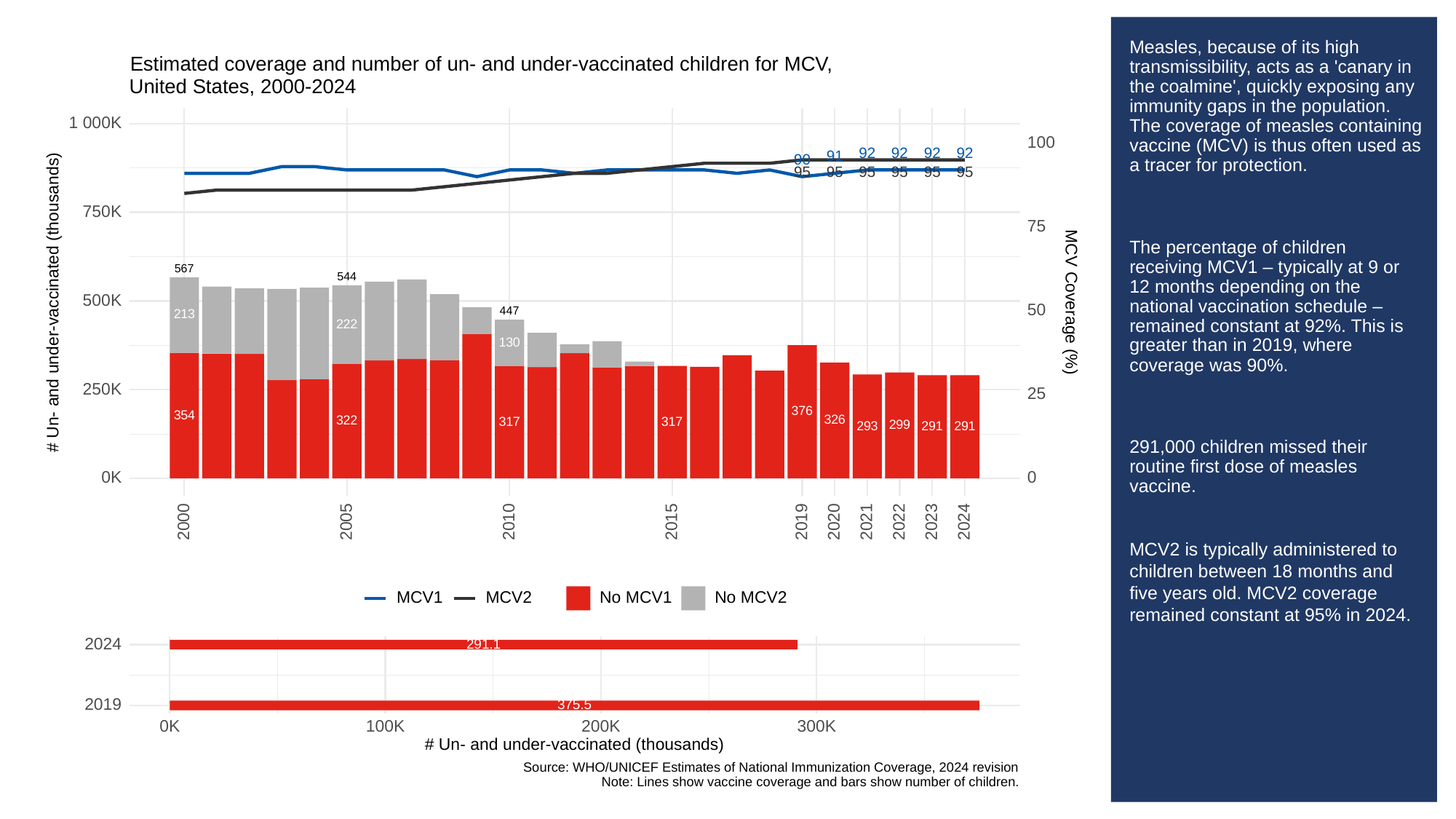

# Measles, because of its high transmissibility, acts as a 'canary in the coalmine', quickly exposing any immunity gaps in the population. The coverage of measles containing vaccine (MCV) is thus often used as a tracer for protection.

The percentage of children receiving MCV1 – typically at 9 or 12 months depending on the national vaccination schedule – remained constant at 92%. This is greater than in 2019, where coverage was 90%.

291,000 children missed their routine first dose of measles vaccine.

MCV2 is typically administered to children between 18 months and five years old. MCV2 coverage remained constant at 95% in 2024.

Estimated coverage and number of un- and under-vaccinated children for MCV,
United States, 2000-2024

1 000K

100
92
92
92
92
91
90

95
95
95
95
95
95

750K

75

567
544

# Un- and under-vaccinated (thousands)
MCV Coverage (%)
500K

50
447

213

222

130

250K
25

376
354
326
322
317
317
299
293
291
291

0K
0

2023
2000
2005
2010
2015
2019
2020
2021
2022
2024

MCV1
MCV2
No MCV1
No MCV2

2024
291.1

2019
375.5

300K
0K
100K
200K
# Un- and under-vaccinated (thousands)
Source: WHO/UNICEF Estimates of National Immunization Coverage, 2024 revision
Note: Lines show vaccine coverage and bars show number of children.